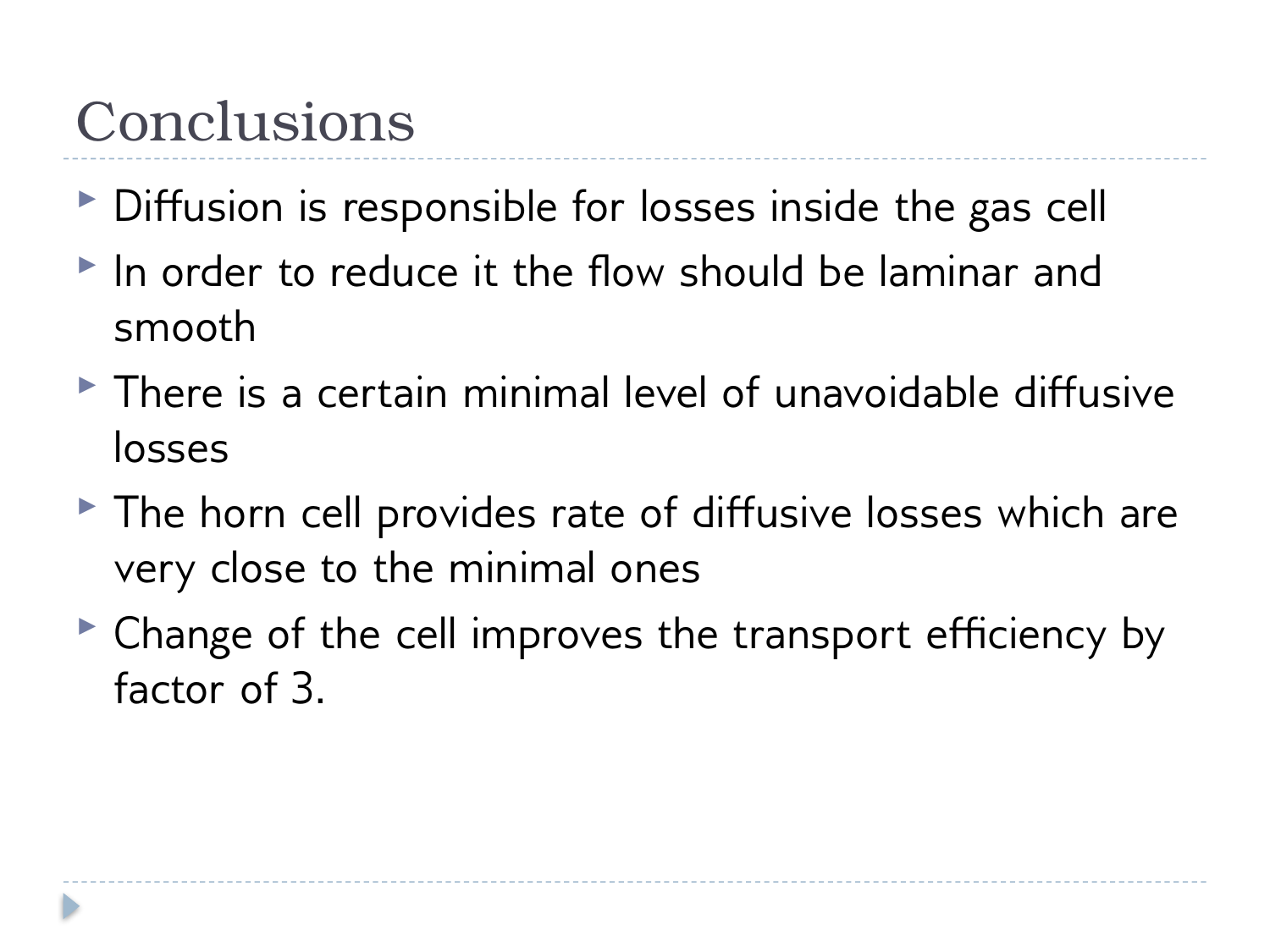

# Conclusions
Diffusion is responsible for losses inside the gas cell
In order to reduce it the flow should be laminar and smooth
There is a certain minimal level of unavoidable diffusive losses
The horn cell provides rate of diffusive losses which are very close to the minimal ones
Change of the cell improves the transport efficiency by factor of 3.